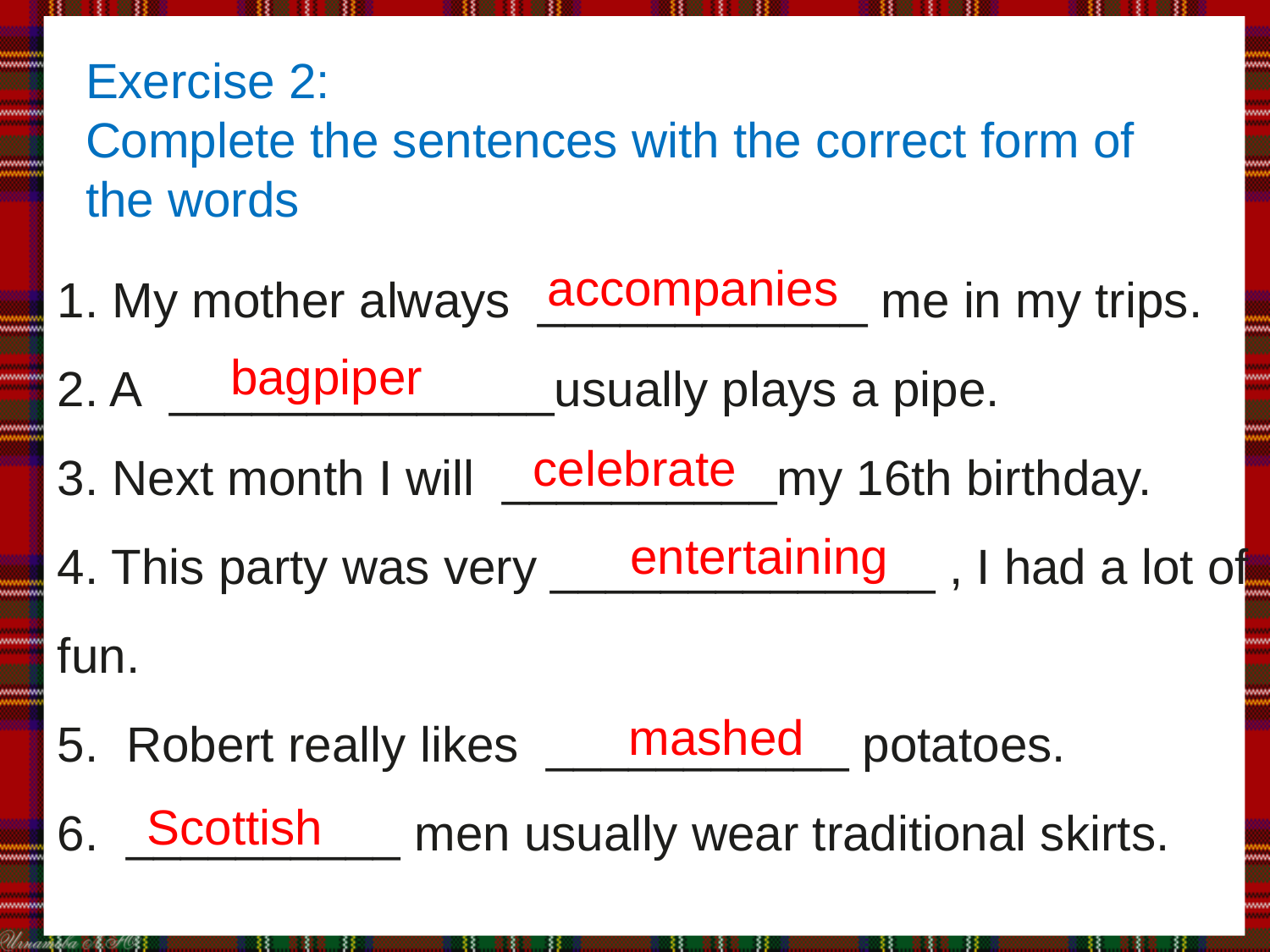

# Exercise 2: Complete the sentences with the correct form of the words
1. My mother always  ____________ me in my trips.
2. A  ______________usually plays a pipe.
3. Next month I will  __________my 16th birthday.
4. This party was very ______________ , I had a lot of fun.
5.  Robert really likes  ___________ potatoes.
6.  __________ men usually wear traditional skirts.
accompanies
bagpiper
celebrate
entertaining
mashed
Scottish